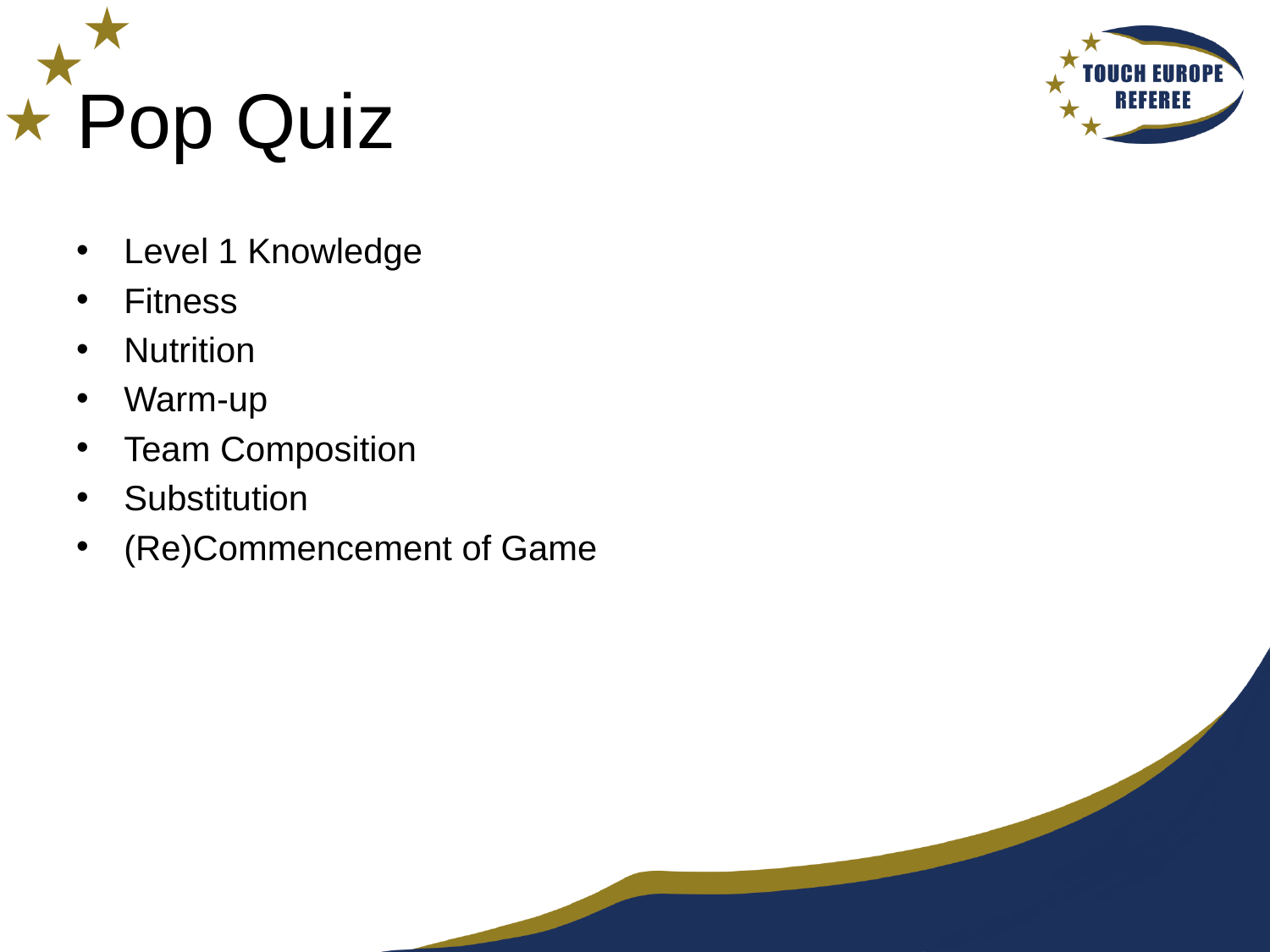

# Pop Quiz
Level 1 Knowledge
Fitness
Nutrition
Warm-up
Team Composition
Substitution
(Re)Commencement of Game